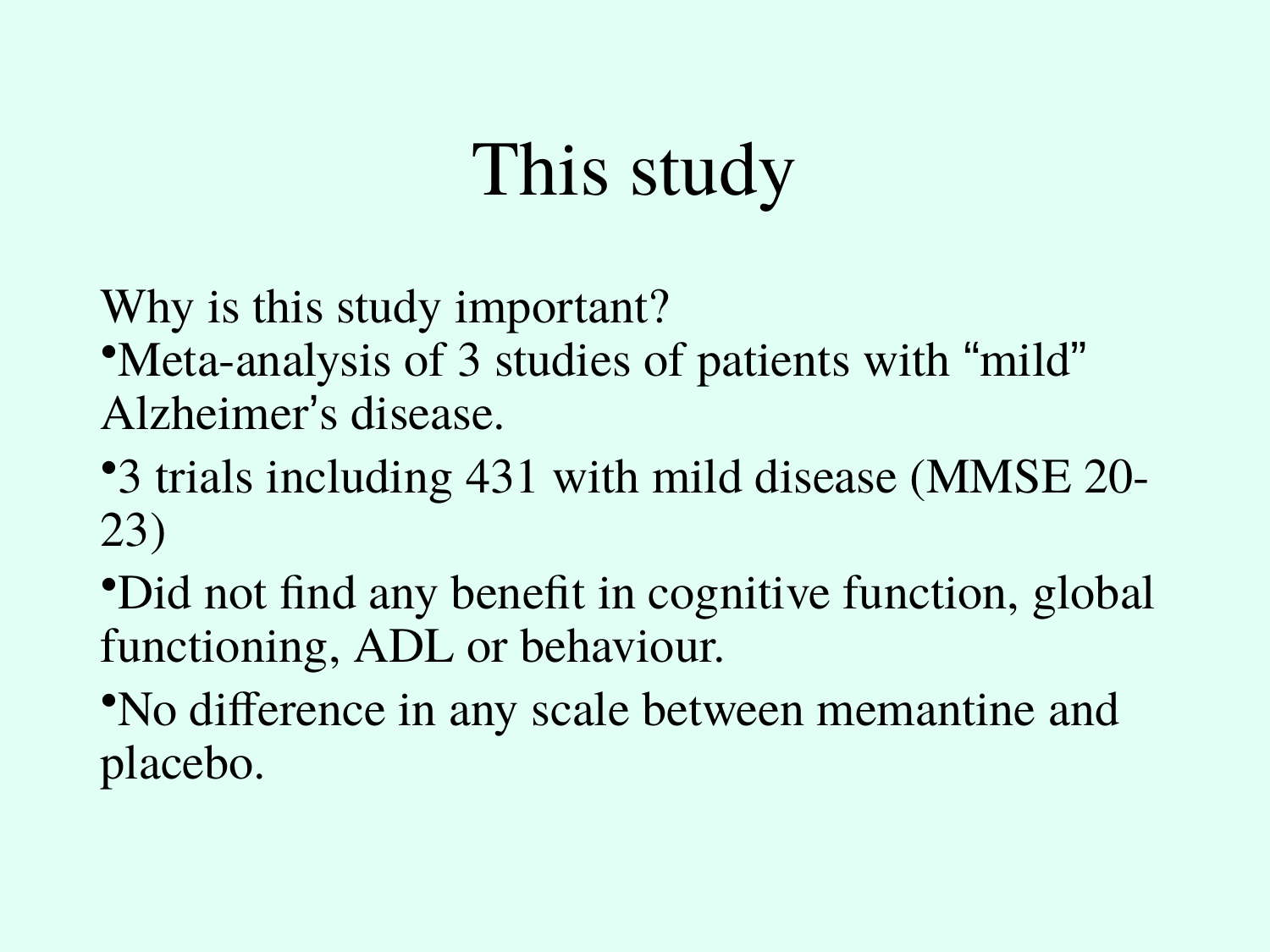

This study
Why is this study important?
Meta-analysis of 3 studies of patients with “mild” Alzheimer’s disease.
3 trials including 431 with mild disease (MMSE 20-23)
Did not find any benefit in cognitive function, global functioning, ADL or behaviour.
No difference in any scale between memantine and placebo.